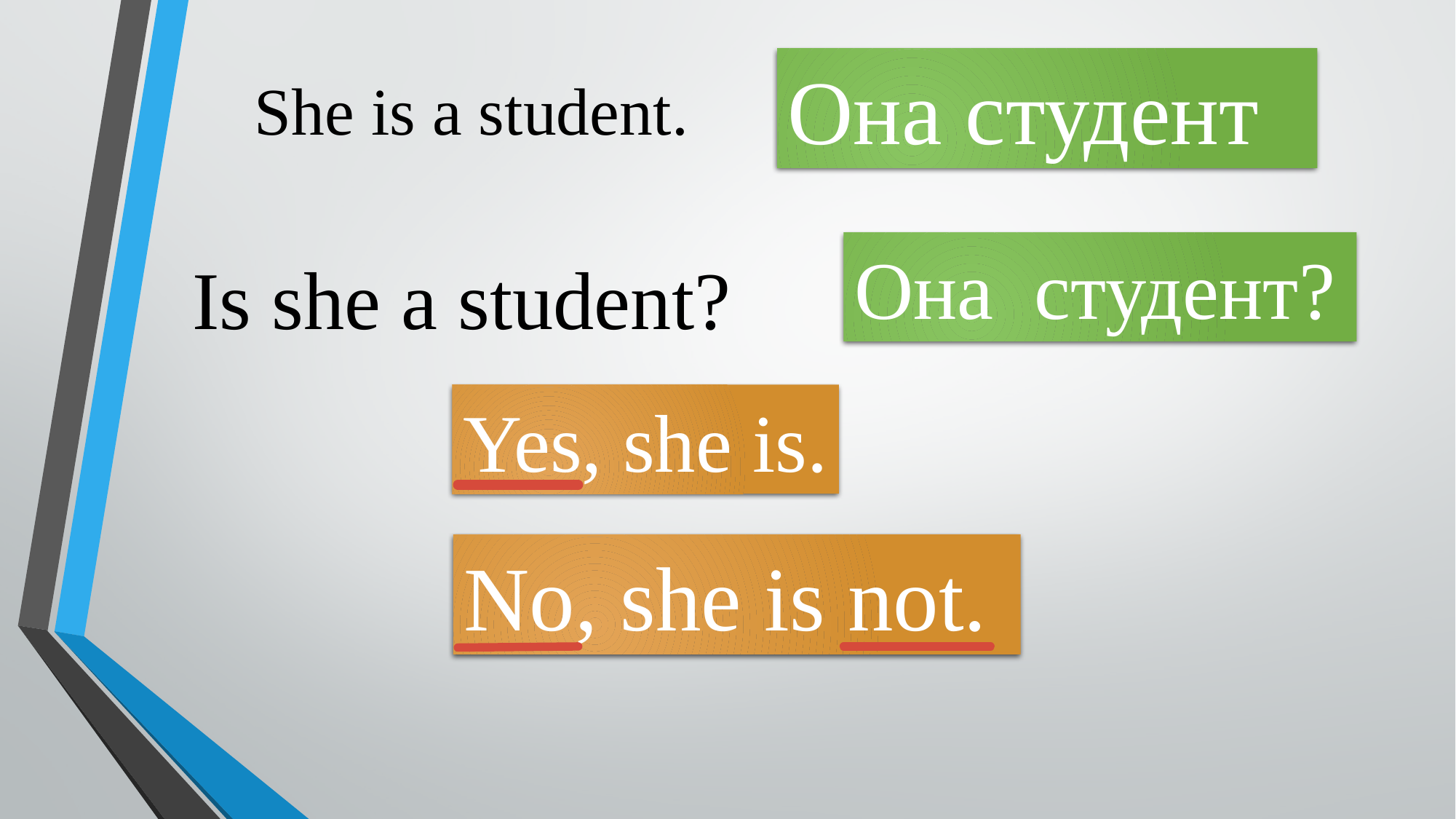

Она студент
She is a student.
Она  студент?
Is she a student?
Yes, she is.
No, she is not.